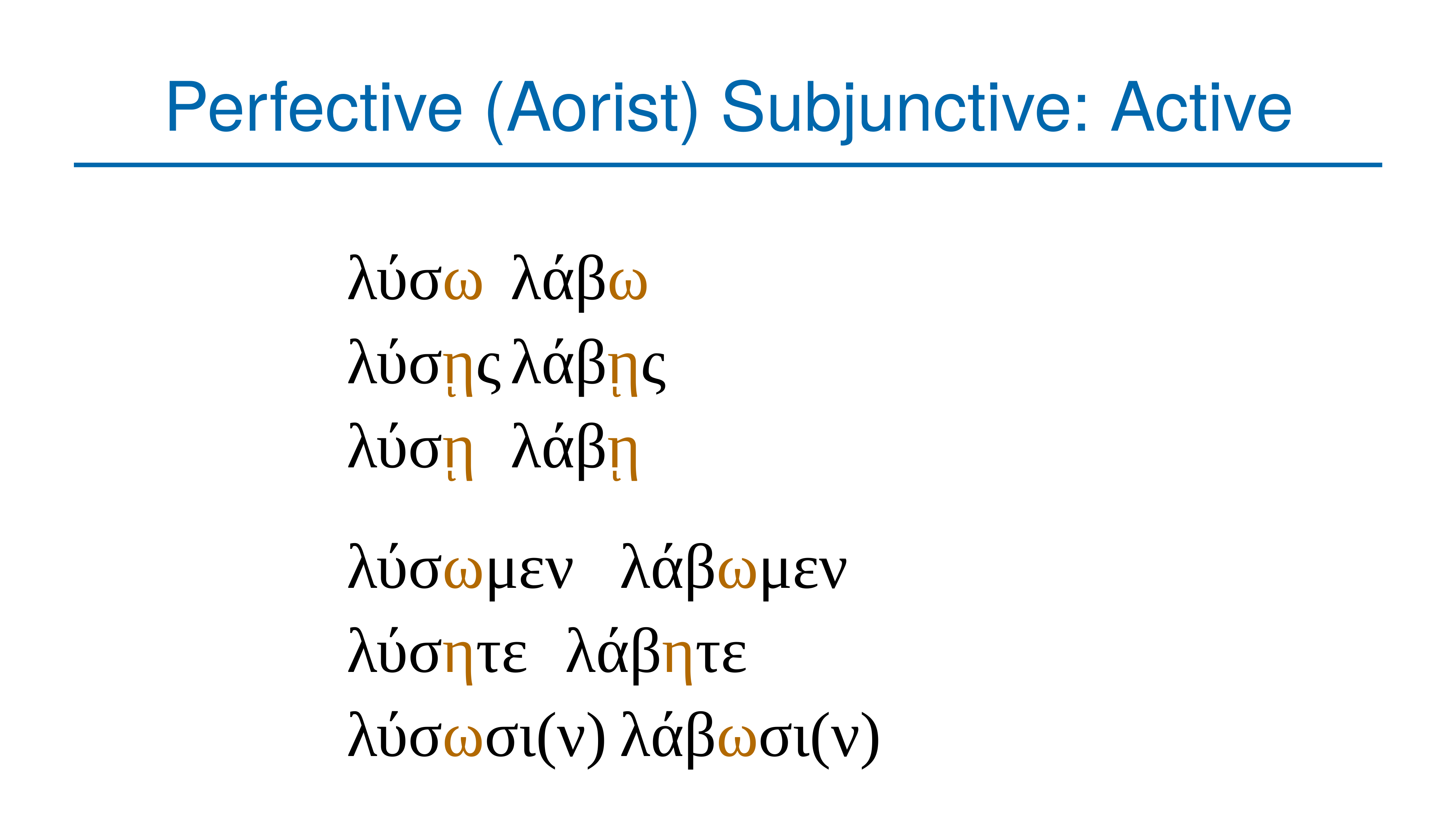

# Perfective (Aorist) Subjunctive: Active
λύσω	λάβω
λύσῃς	λάβῃς
λύσῃ	λάβῃ
λύσωμεν	λάβωμεν
λύσητε	λάβητε
λύσωσι(ν)	λάβωσι(ν)